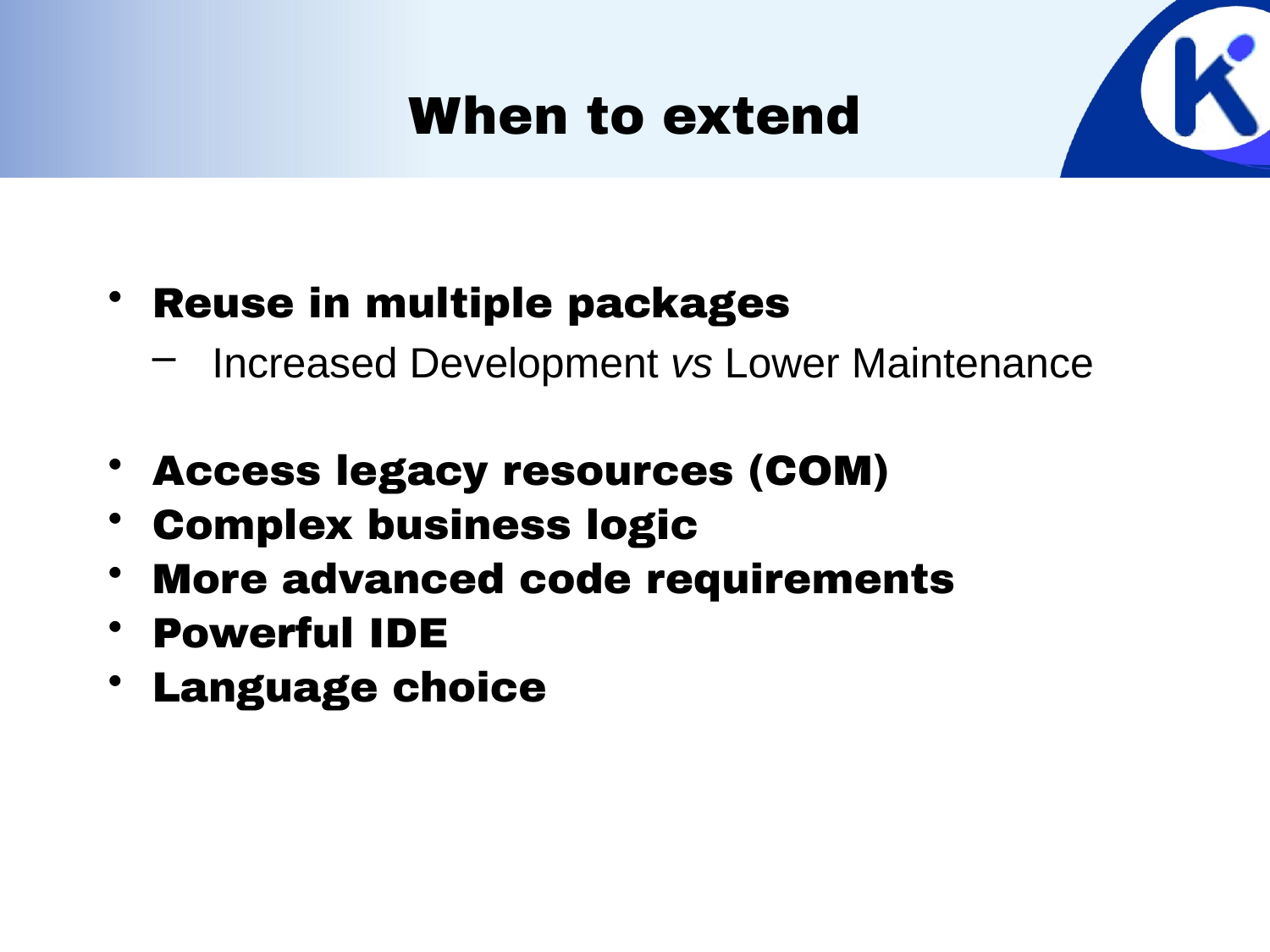

# When to extend
Reuse in multiple packages
Increased Development vs Lower Maintenance

Access legacy resources (COM)
Complex business logic
More advanced code requirements
Powerful IDE
Language choice